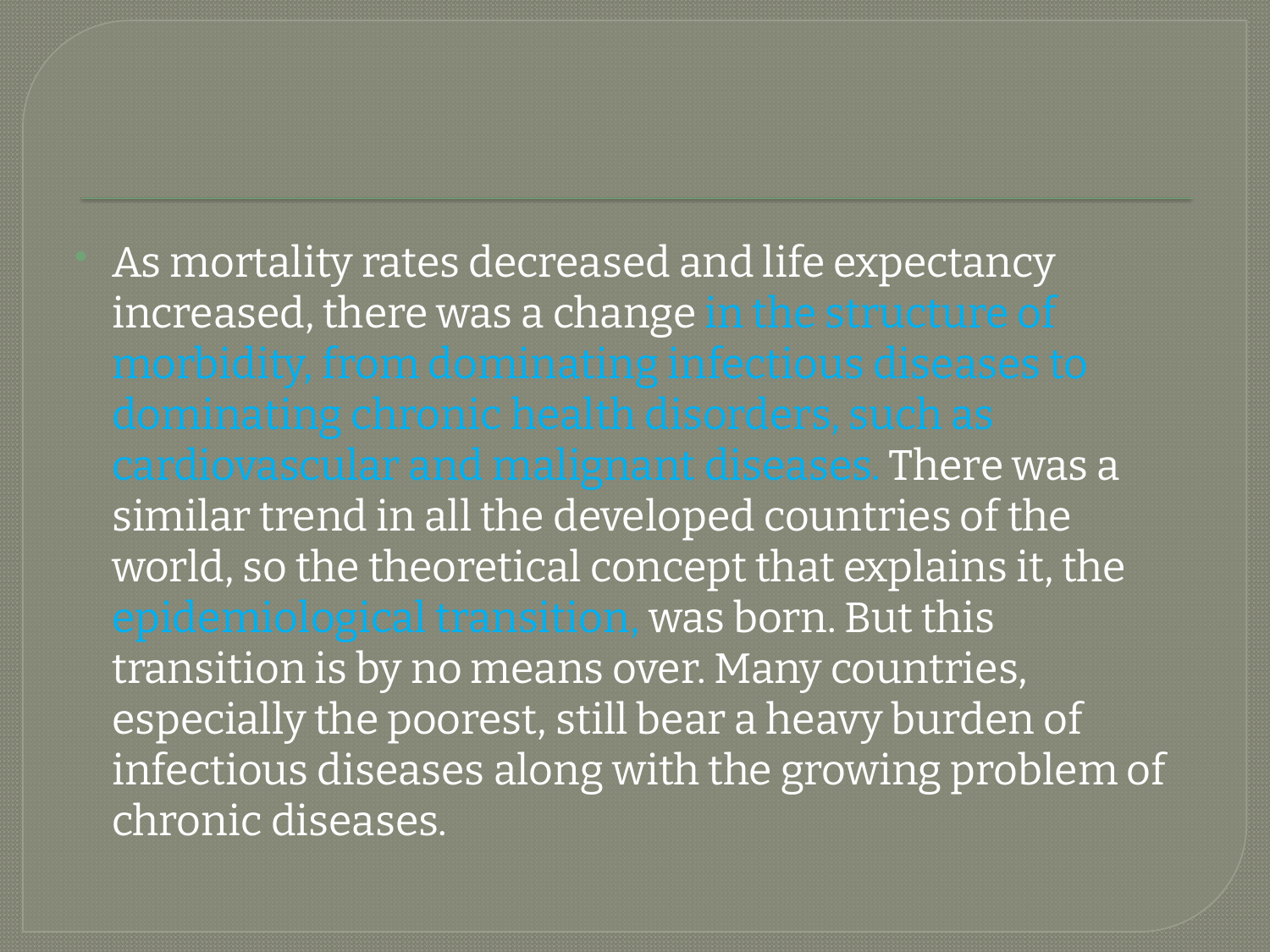

#
As mortality rates decreased and life expectancy increased, there was a change in the structure of morbidity, from dominating infectious diseases to dominating chronic health disorders, such as cardiovascular and malignant diseases. There was a similar trend in all the developed countries of the world, so the theoretical concept that explains it, the epidemiological transition, was born. But this transition is by no means over. Many countries, especially the poorest, still bear a heavy burden of infectious diseases along with the growing problem of chronic diseases.